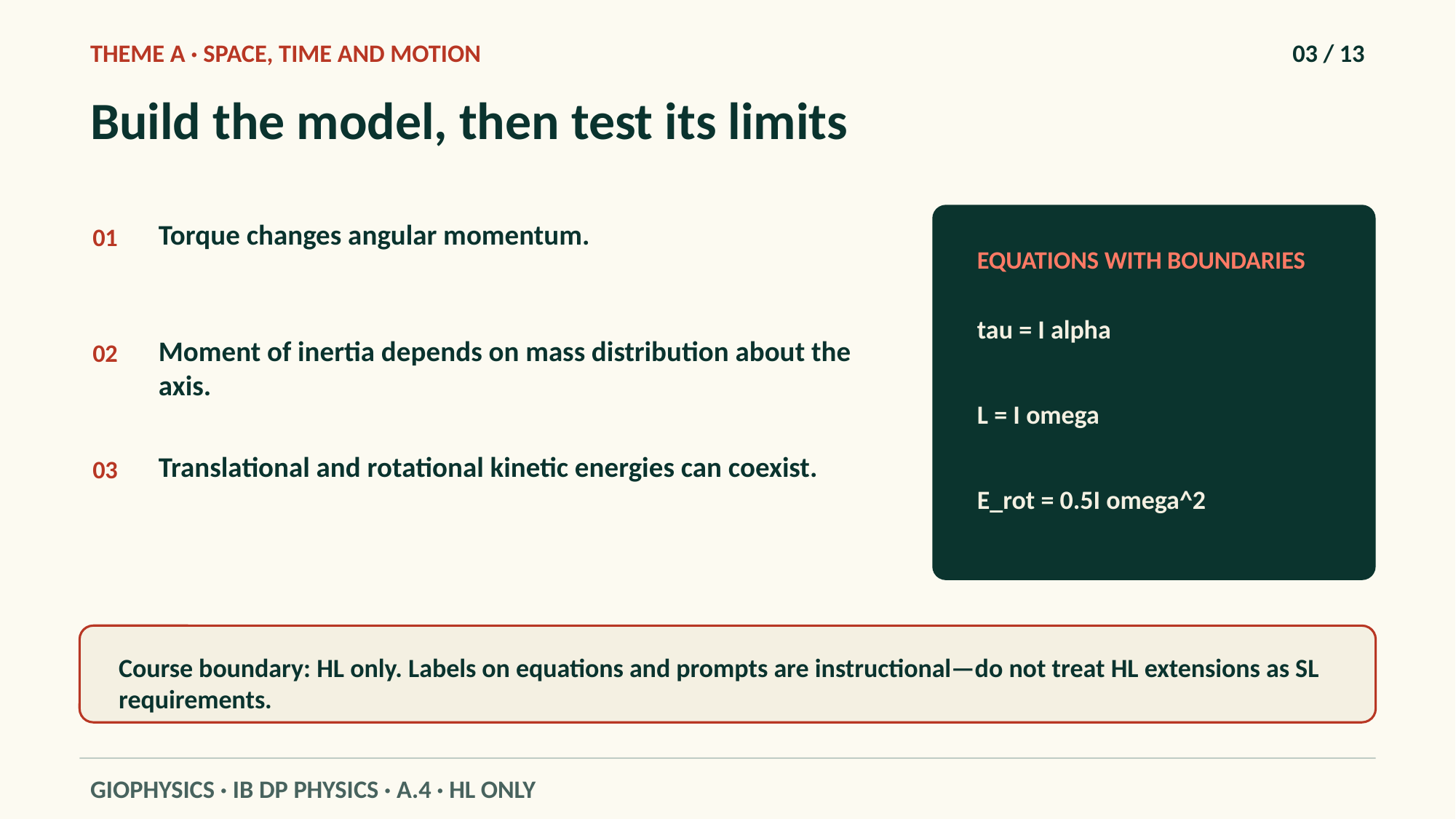

THEME A · SPACE, TIME AND MOTION
03 / 13
Build the model, then test its limits

Torque changes angular momentum.
01
EQUATIONS WITH BOUNDARIES
tau = I alpha
Moment of inertia depends on mass distribution about the axis.
02
L = I omega
Translational and rotational kinetic energies can coexist.
03
E_rot = 0.5I omega^2

Course boundary: HL only. Labels on equations and prompts are instructional—do not treat HL extensions as SL requirements.

GIOPHYSICS · IB DP PHYSICS · A.4 · HL ONLY